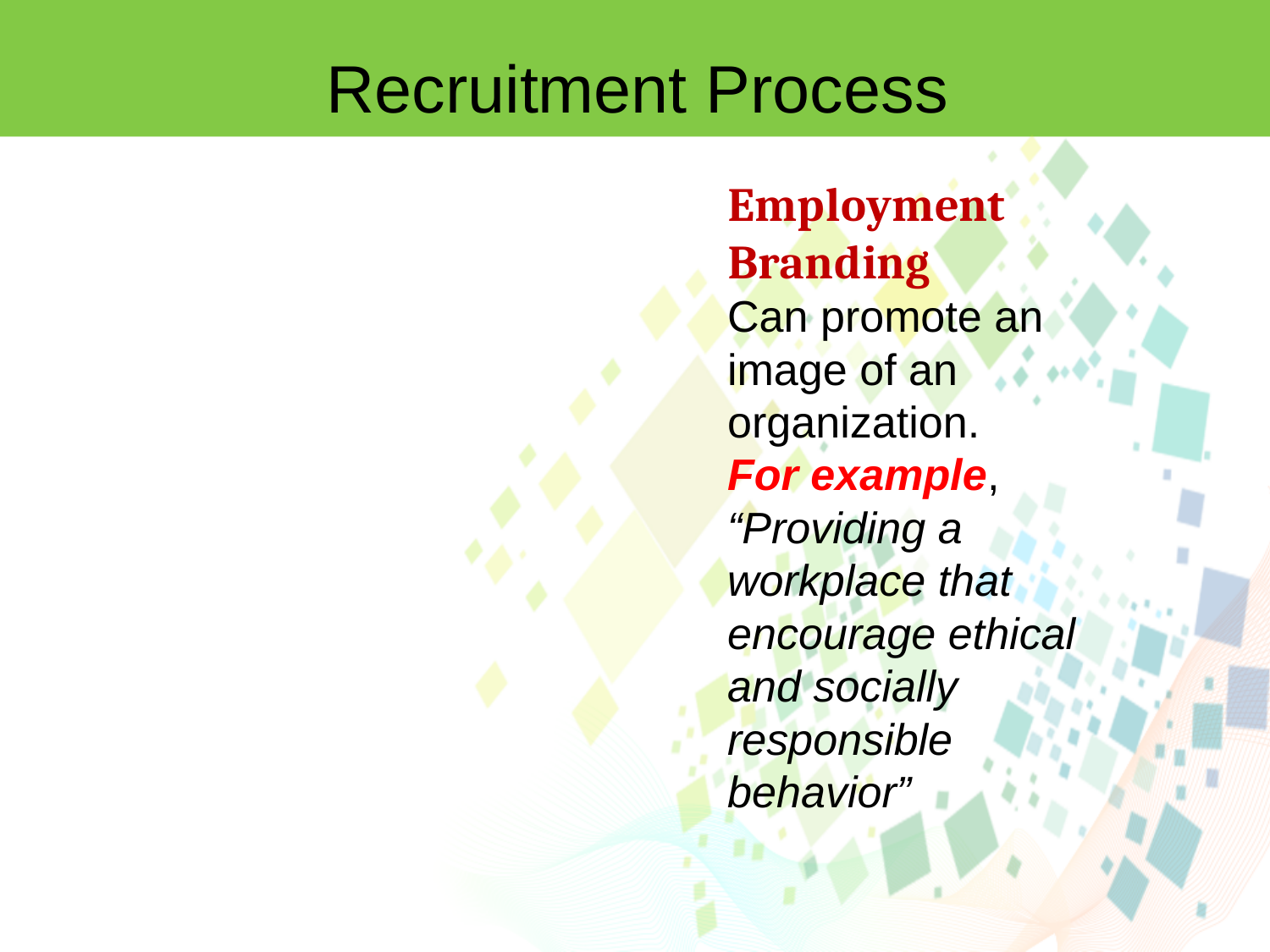

Recruitment Process
Employment Branding
Can promote an image of an organization.
For example, “Providing a workplace that encourage ethical and socially responsible behavior”